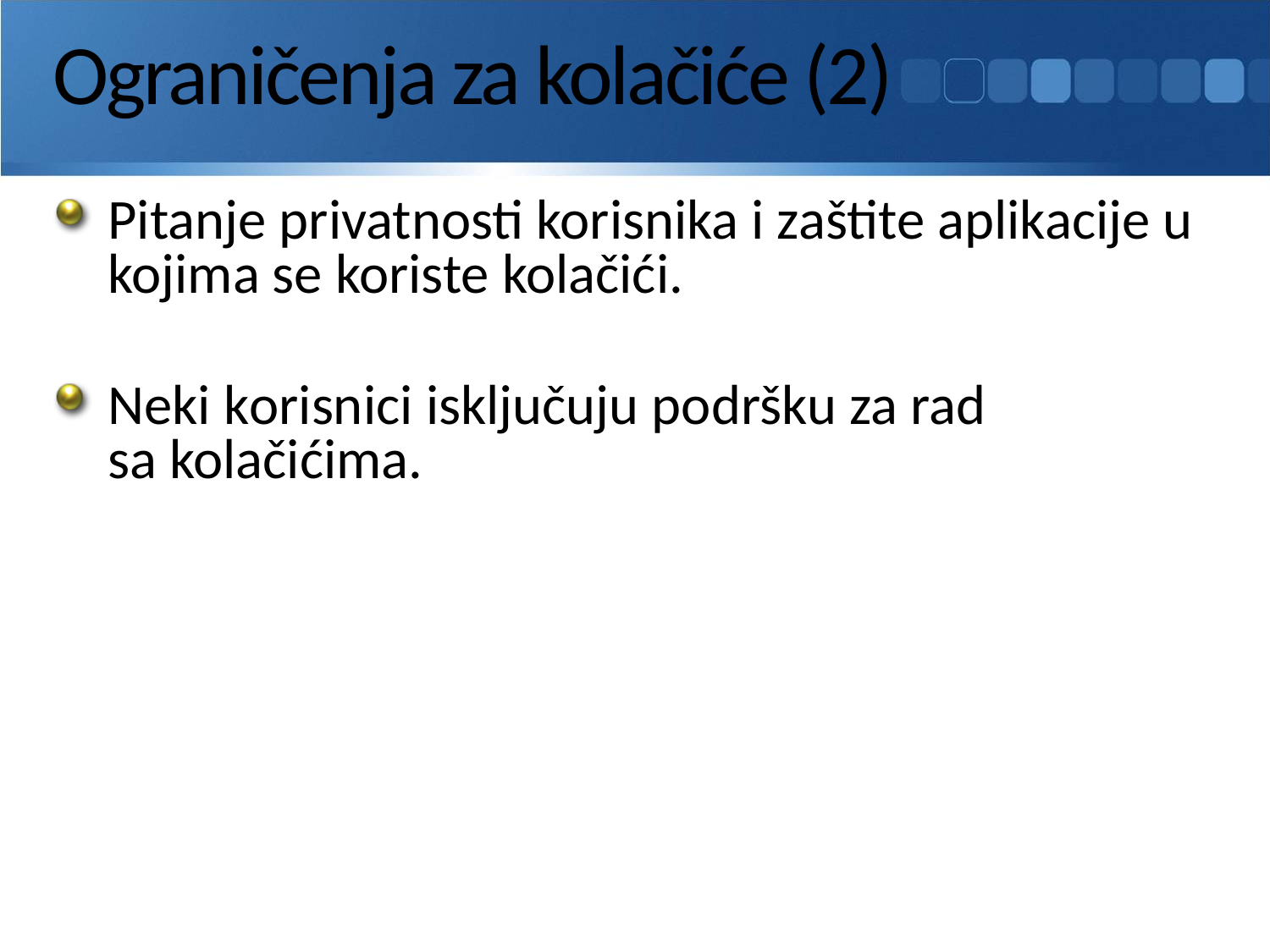

# Ograničenja za kolačiće (2)
Pitanje privatnosti korisnika i zaštite aplikacije u kojima se koriste kolačići.

Neki korisnici isključuju podršku za rad
sa kolačićima.